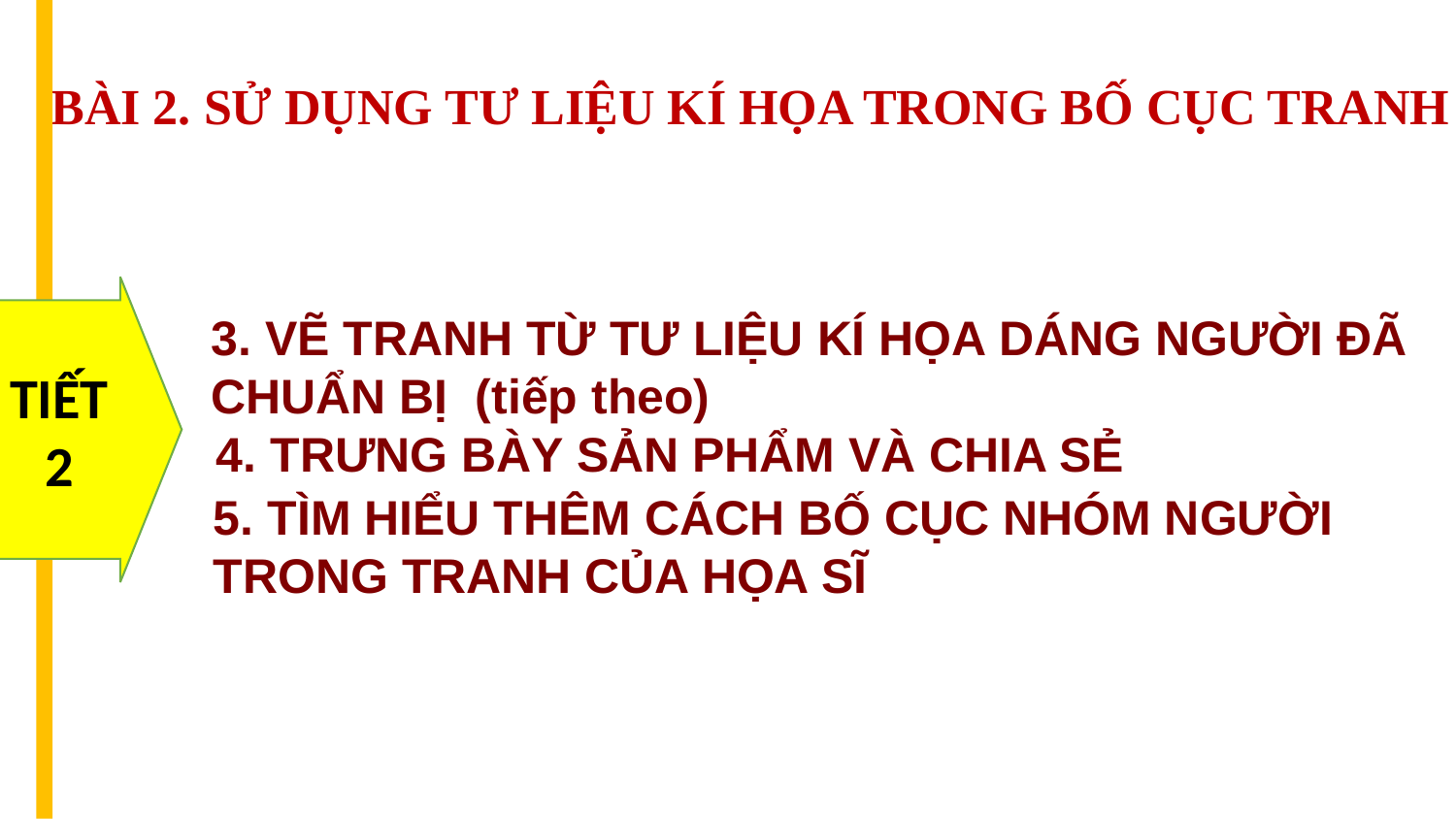

# BÀI 2. SỬ DỤNG TƯ LIỆU KÍ HỌA TRONG BỐ CỤC TRANH
TIẾT
2
3. VẼ TRANH TỪ TƯ LIỆU KÍ HỌA DÁNG NGƯỜI ĐÃ CHUẨN BỊ  (tiếp theo)
4. TRƯNG BÀY SẢN PHẨM VÀ CHIA SẺ
5. TÌM HIỂU THÊM CÁCH BỐ CỤC NHÓM NGƯỜI TRONG TRANH CỦA HỌA SĨ